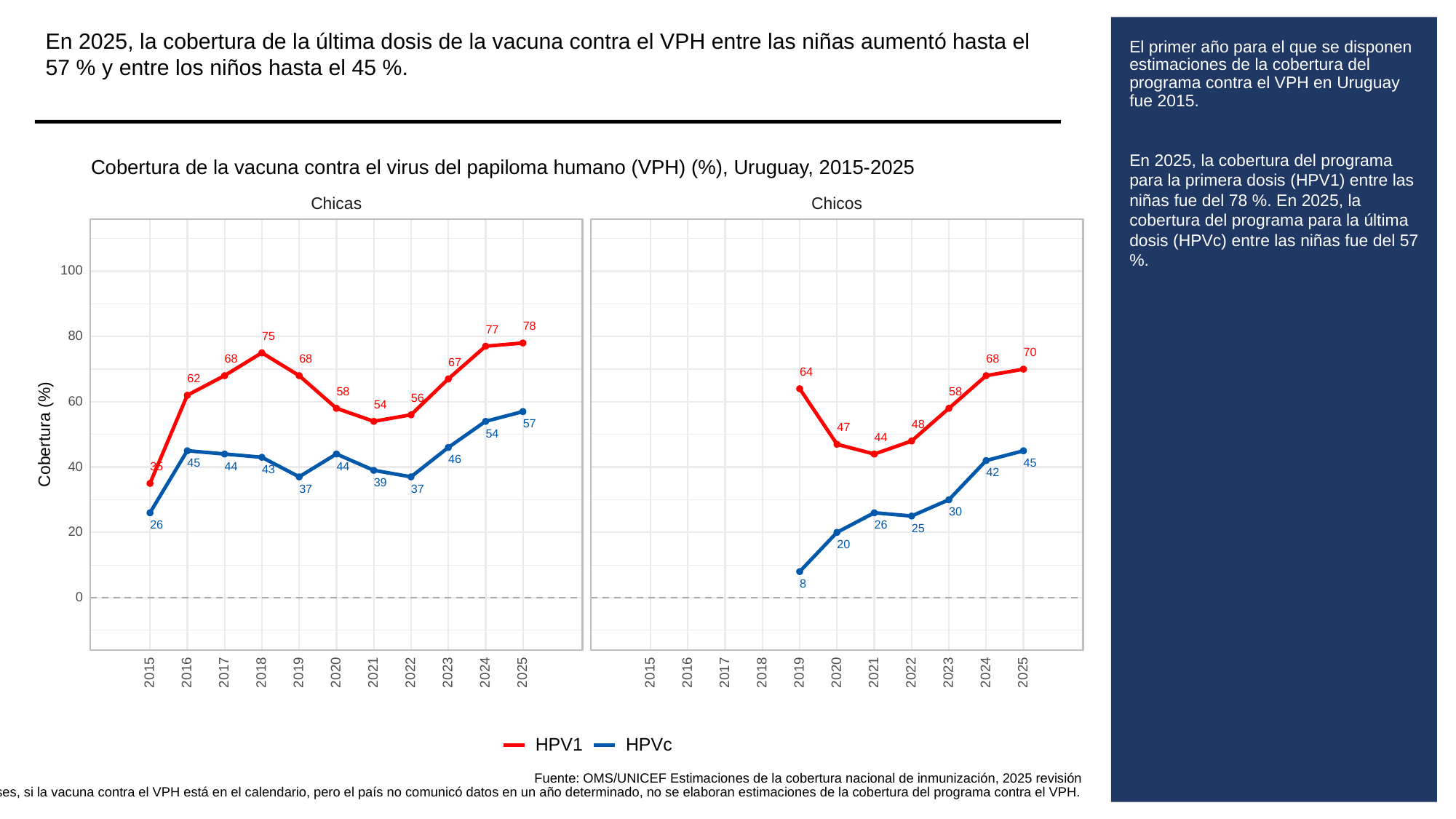

En 2025, la cobertura de la última dosis de la vacuna contra el VPH entre las niñas aumentó hasta el 57 % y entre los niños hasta el 45 %.
# El primer año para el que se disponen estimaciones de la cobertura del programa contra el VPH en Uruguay fue 2015.

En 2025, la cobertura del programa para la primera dosis (HPV1) entre las niñas fue del 78 %. En 2025, la cobertura del programa para la última dosis (HPVc) entre las niñas fue del 57 %.

Cobertura de la vacuna contra el virus del papiloma humano (VPH) (%), Uruguay, 2015-2025
Chicas
Chicos

100

78
77
80
75

70

68
68
68
67

64

62

58
58

56
60
54

57
48
47
Cobertura (%)
54
44

46

45
45
40
44
44
35
43

42

39

37
37

30

26
26
25
20

20

8
0

2023
2023
2015
2016
2017
2018
2019
2020
2021
2022
2024
2025
2015
2016
2017
2018
2019
2020
2021
2022
2024
2025
HPVc
HPV1

Fuente: OMS/UNICEF Estimaciones de la cobertura nacional de inmunización, 2025 revisión
Para algunos países, si la vacuna contra el VPH está en el calendario, pero el país no comunicó datos en un año determinado, no se elaboran estimaciones de la cobertura del programa contra el VPH.